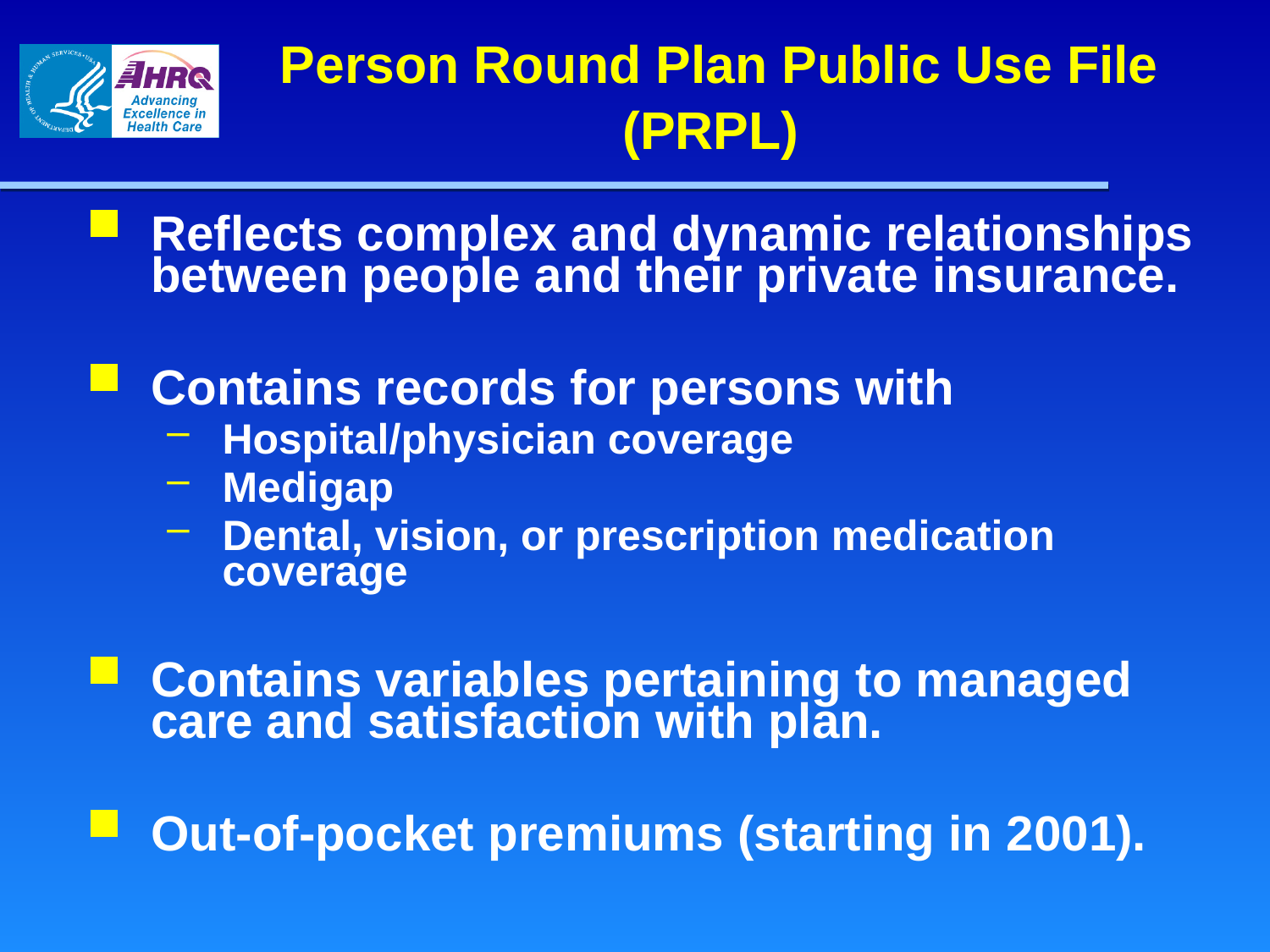

Person Round Plan Public Use File (PRPL)
Reflects complex and dynamic relationships between people and their private insurance.

Contains records for persons with
Hospital/physician coverage
Medigap
Dental, vision, or prescription medication coverage

Contains variables pertaining to managed care and satisfaction with plan.

Out-of-pocket premiums (starting in 2001).